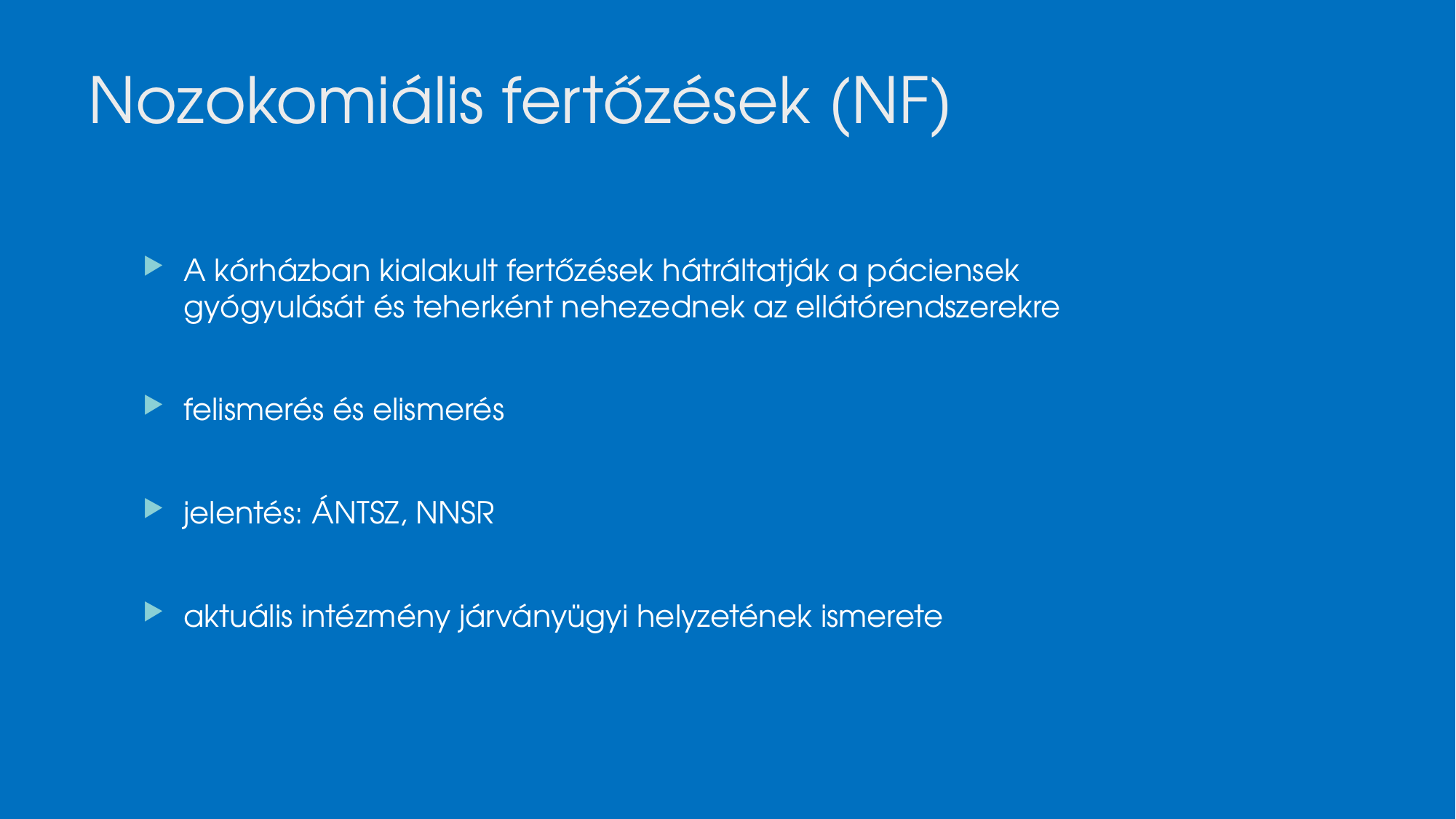

# Nozokomiális fertőzések (NF)
A kórházban kialakult fertőzések hátráltatják a páciensek gyógyulását és teherként nehezednek az ellátórendszerekre

felismerés és elismerés

jelentés: ÁNTSZ, NNSR

aktuális intézmény járványügyi helyzetének ismerete